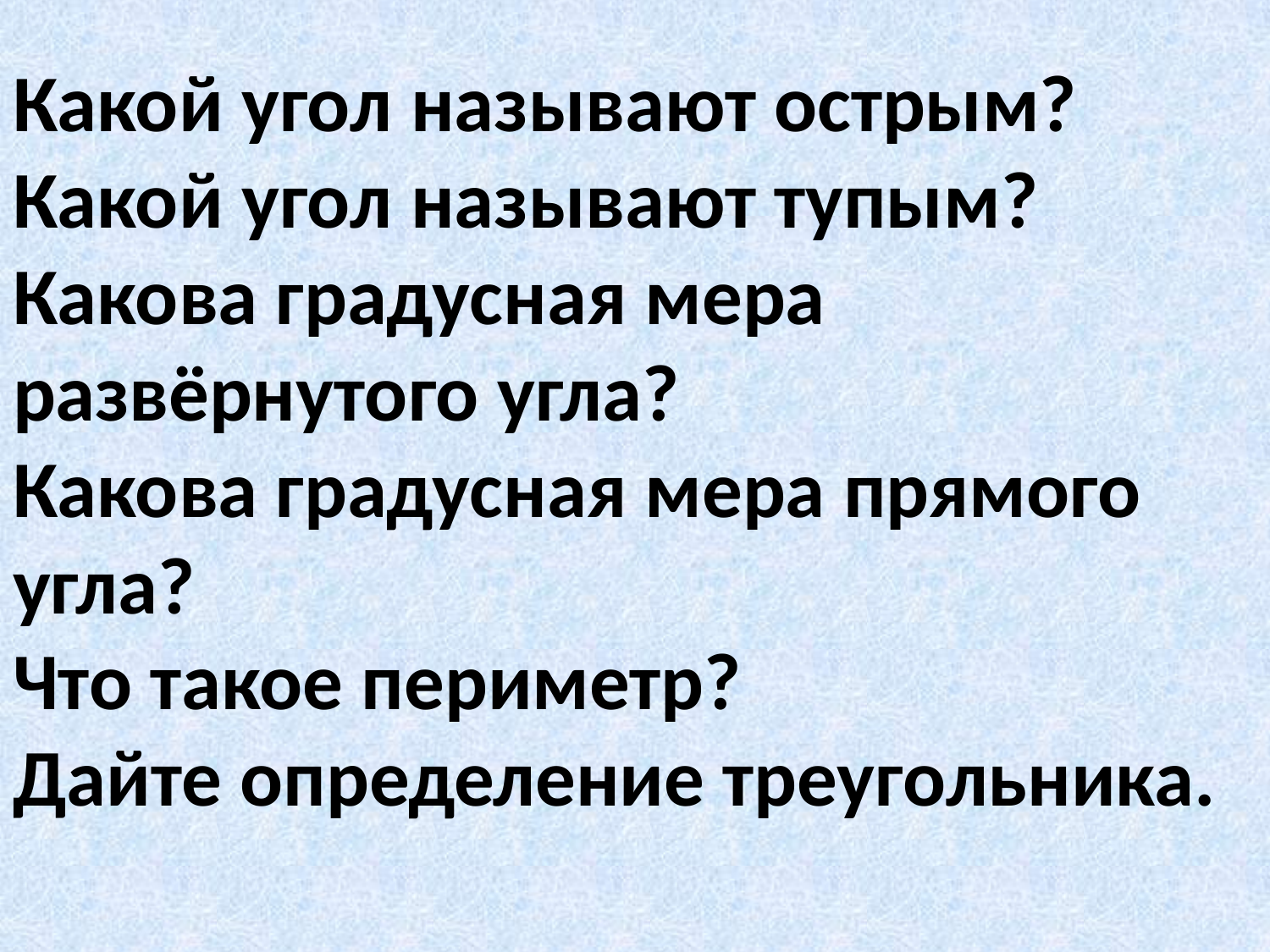

# Какой угол называют острым? Какой угол называют тупым? Какова градусная мера развёрнутого угла? Какова градусная мера прямого угла? Что такое периметр? Дайте определение треугольника.